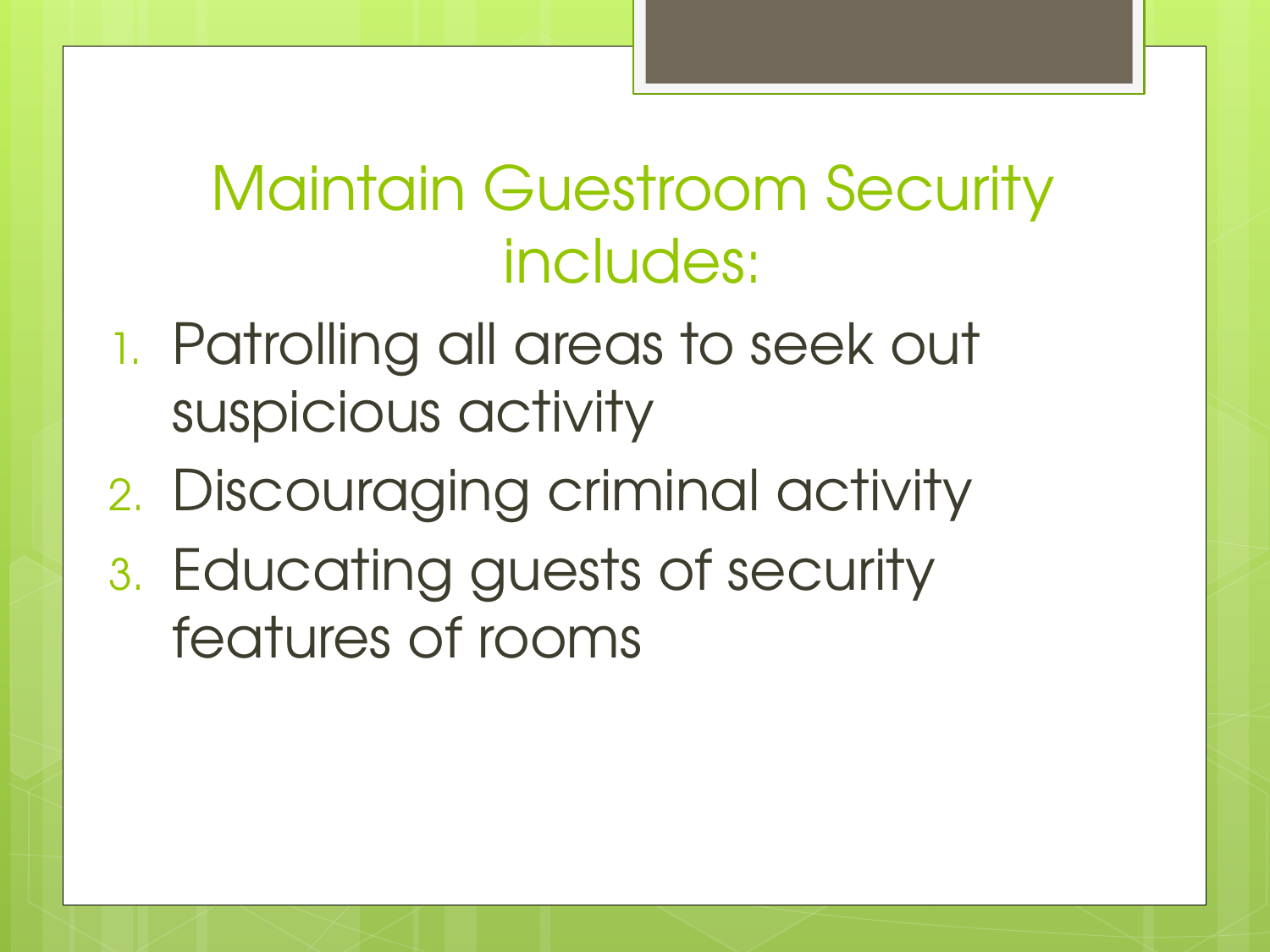

# Maintain Guestroom Security includes:
Patrolling all areas to seek out suspicious activity
Discouraging criminal activity
Educating guests of security features of rooms